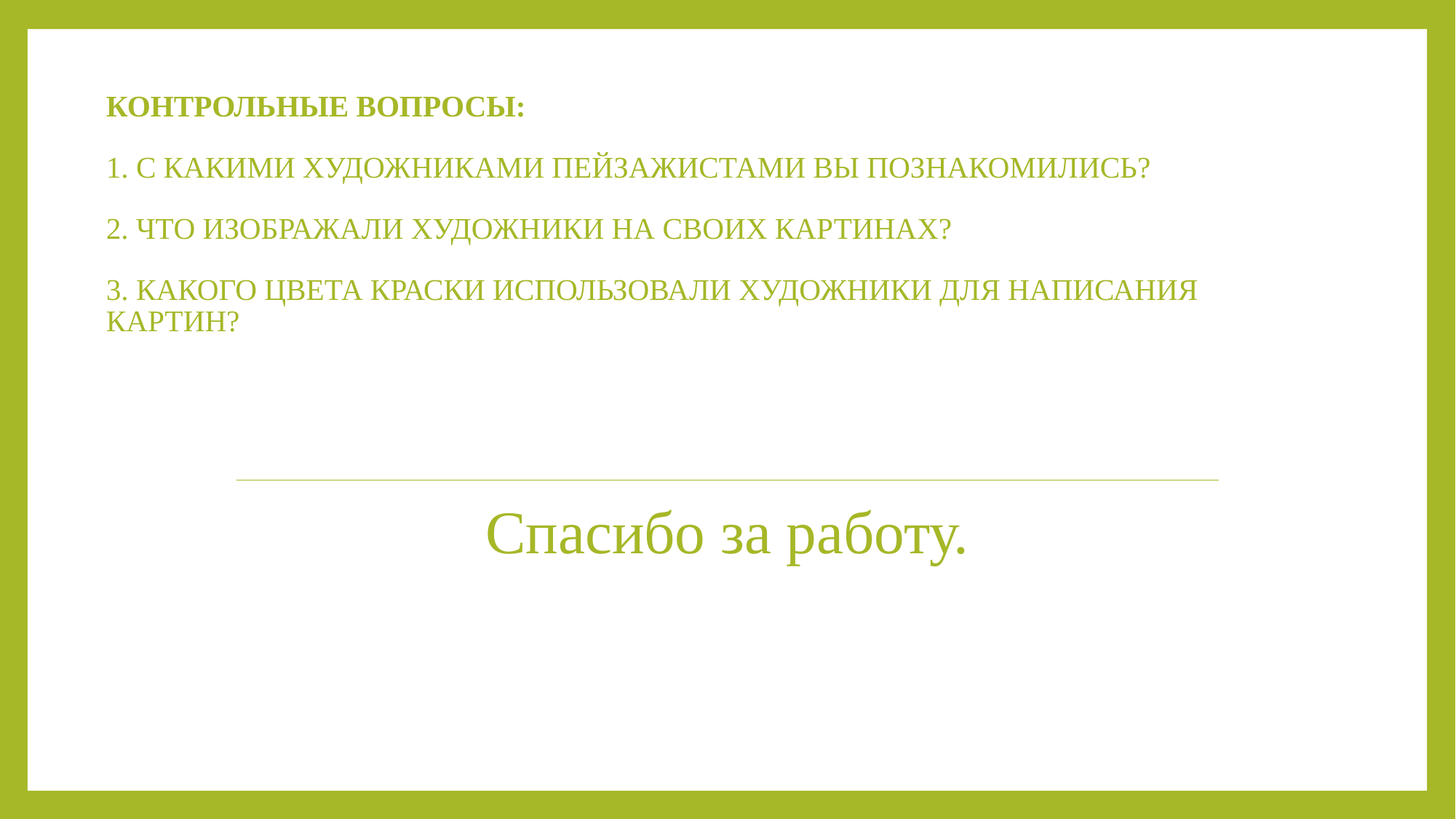

# Контрольные вопросы: 1. С какими художниками пейзажистами вы познакомились? 2. Что изображали художники на своих картинах? 3. Какого цвета краски использовали художники для написания картин?
Спасибо за работу.